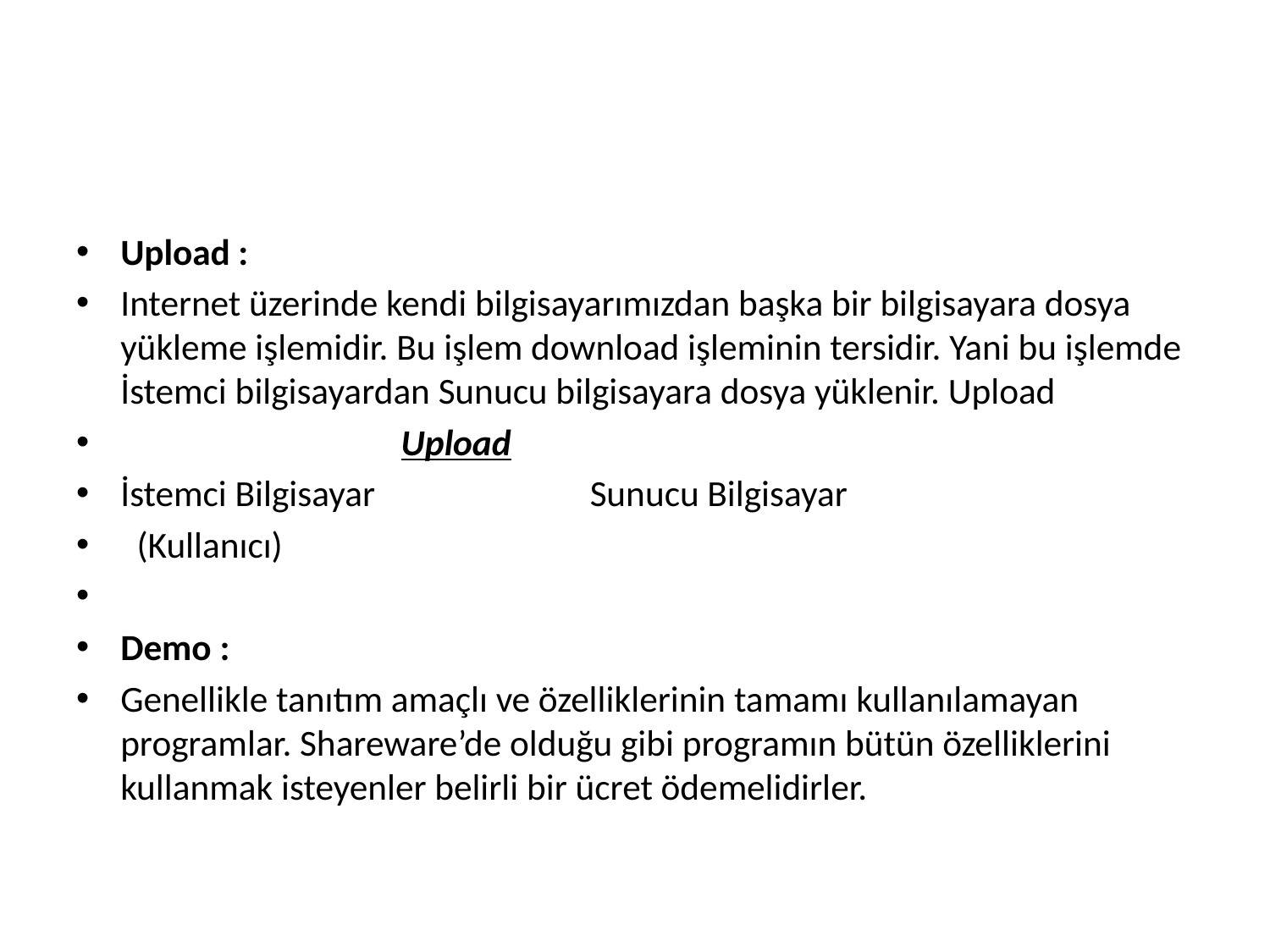

#
Upload :
Internet üzerinde kendi bilgisayarımızdan başka bir bilgisayara dosya yükleme işlemidir. Bu işlem download işleminin tersidir. Yani bu işlemde İstemci bilgisayardan Sunucu bilgisayara dosya yüklenir. Upload
                                  Upload
İstemci Bilgisayar                          Sunucu Bilgisayar
  (Kullanıcı)

Demo :
Genellikle tanıtım amaçlı ve özelliklerinin tamamı kullanılamayan programlar. Shareware’de olduğu gibi programın bütün özelliklerini kullanmak isteyenler belirli bir ücret ödemelidirler.